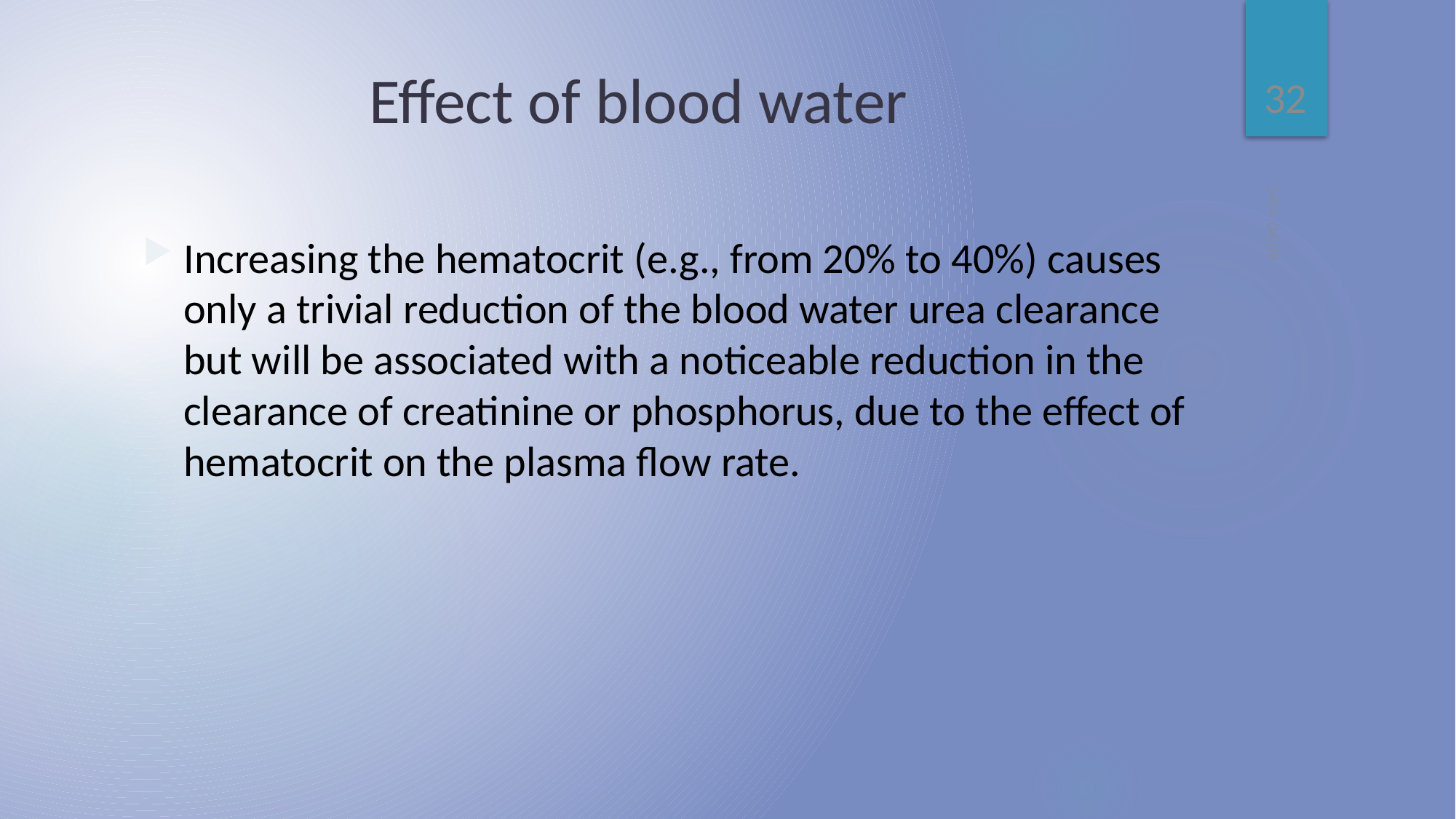

32
# Effect of blood water
1401.04.09
Increasing the hematocrit (e.g., from 20% to 40%) causes only a trivial reduction of the blood water urea clearance but will be associated with a noticeable reduction in the clearance of creatinine or phosphorus, due to the effect of hematocrit on the plasma flow rate.